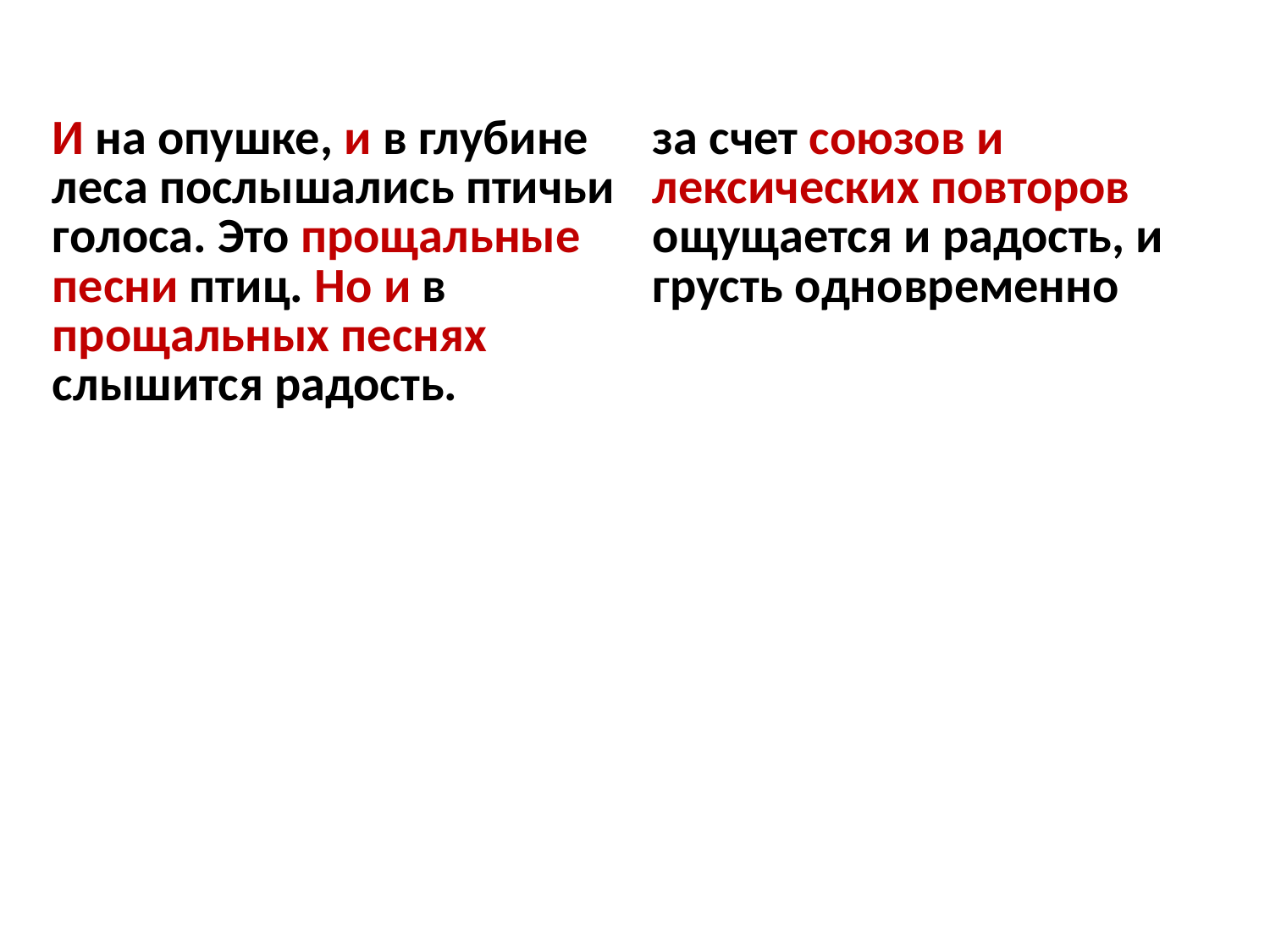

|  |  |
| --- | --- |
| И на опушке, и в глубине леса послышались птичьи голоса. Это прощальные песни птиц. Но и в прощальных песнях слышится радость. | за счет союзов и лексических повторов ощущается и радость, и грусть одновременно |